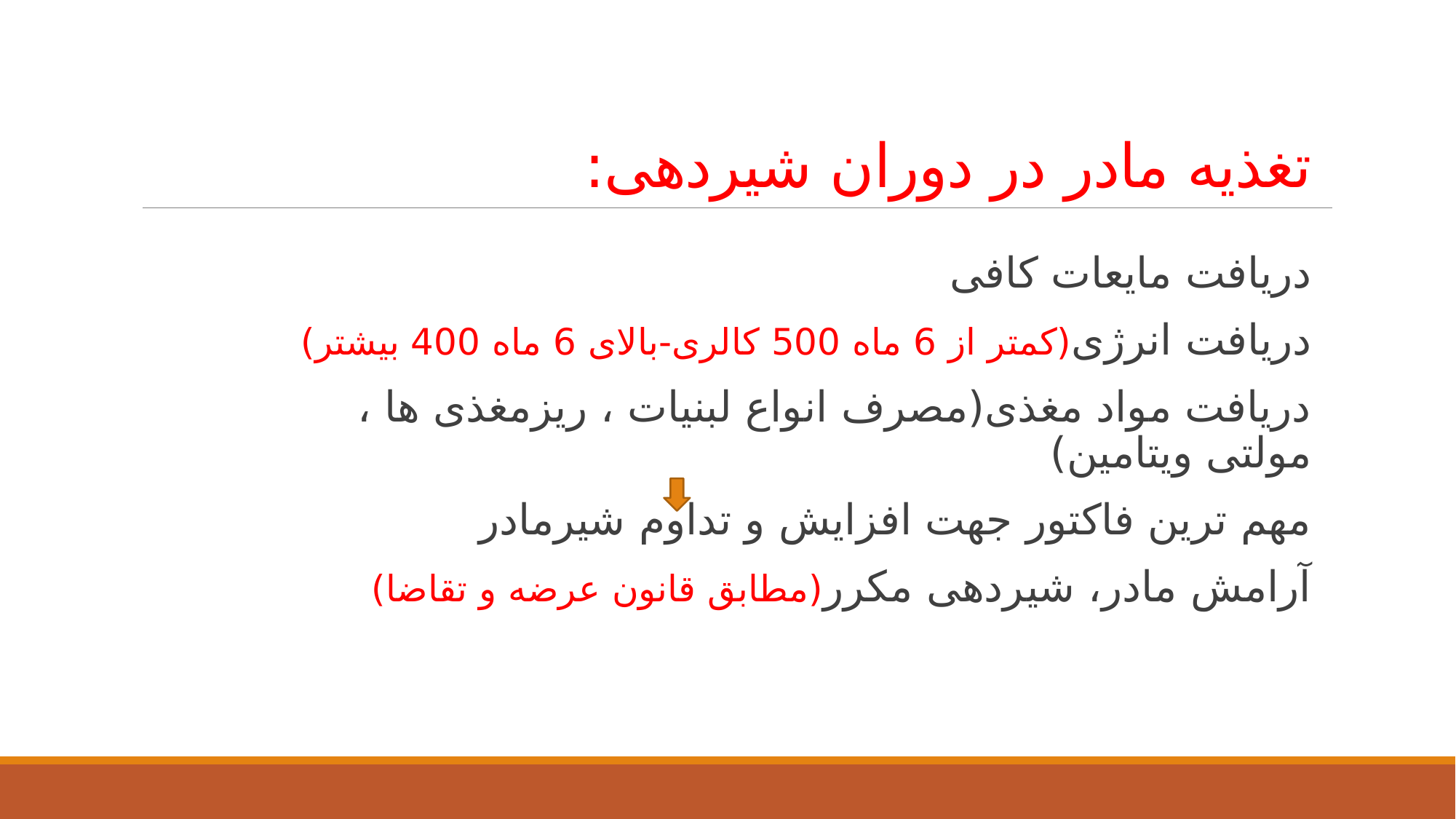

# تغذیه مادر در دوران شیردهی:
دریافت مایعات کافی
دریافت انرژی(کمتر از 6 ماه 500 کالری-بالای 6 ماه 400 بیشتر)
دریافت مواد مغذی(مصرف انواع لبنیات ، ریزمغذی ها ، مولتی ویتامین)
مهم ترین فاکتور جهت افزایش و تداوم شیرمادر
آرامش مادر، شیردهی مکرر(مطابق قانون عرضه و تقاضا)